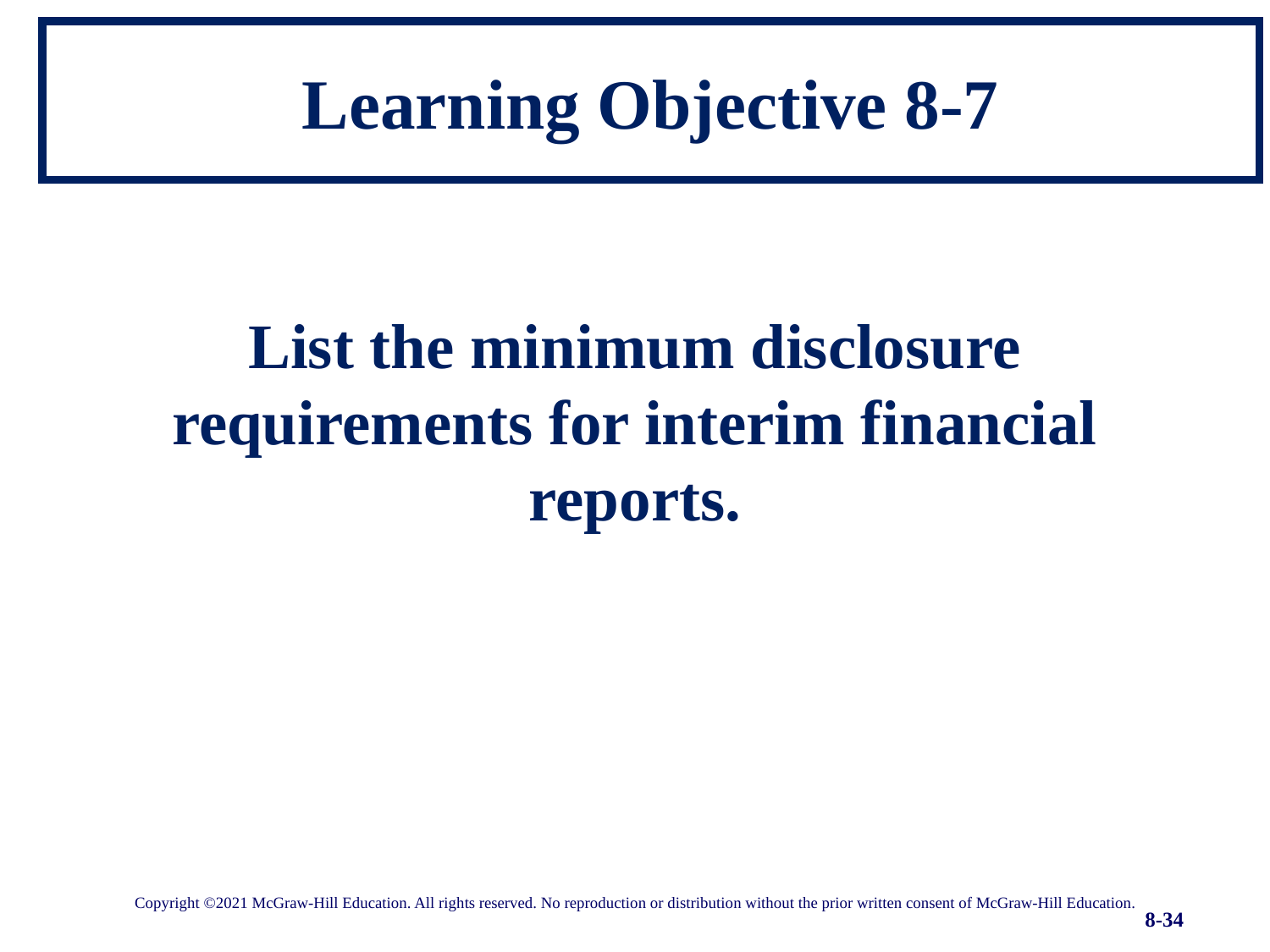

# Learning Objective 8-7

List the minimum disclosure requirements for interim financial reports.

Copyright ©2021 McGraw-Hill Education. All rights reserved. No reproduction or distribution without the prior written consent of McGraw-Hill Education.